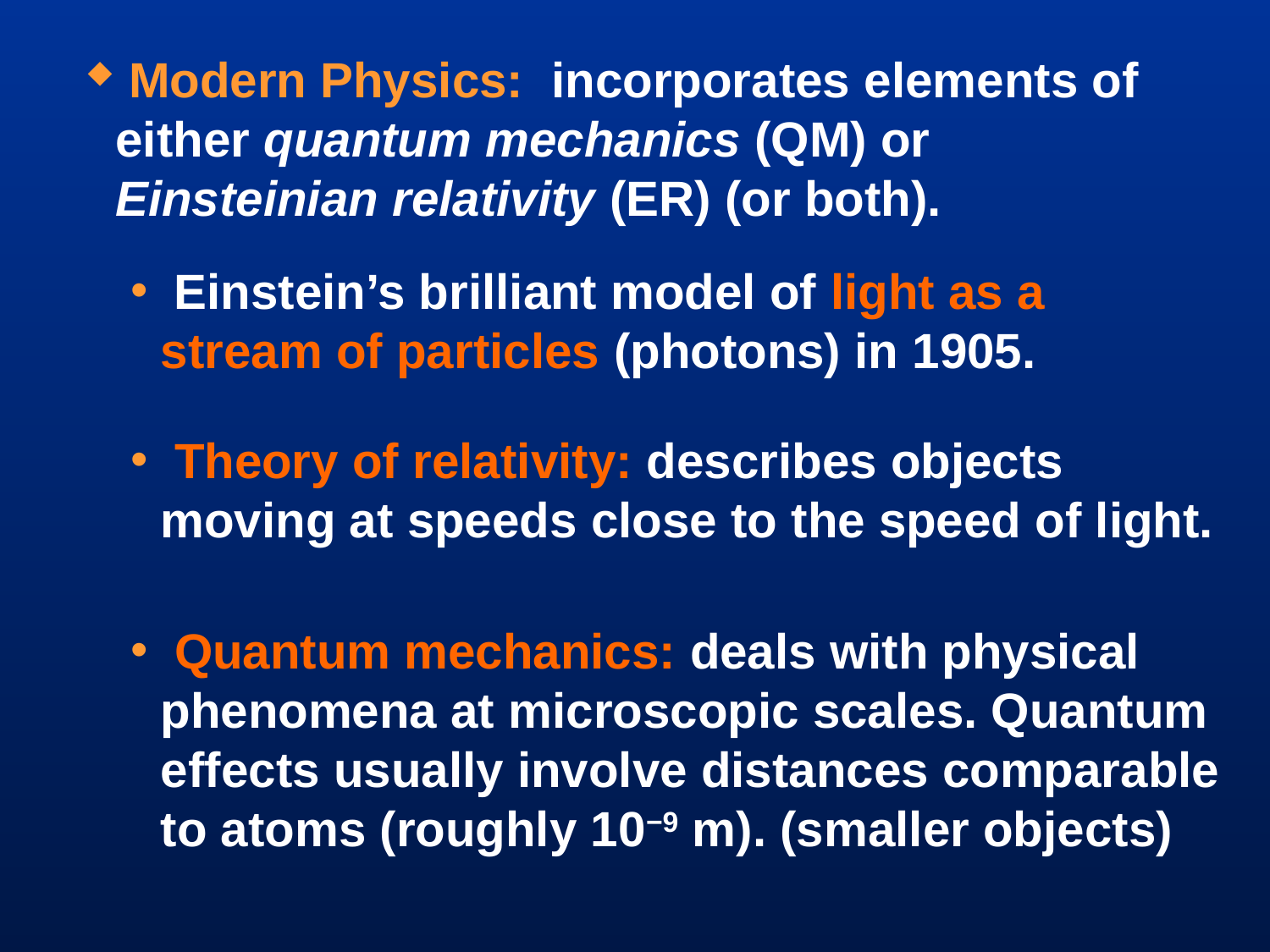

Modern Physics:  incorporates elements of either quantum mechanics (QM) or  Einsteinian relativity (ER) (or both).
 Einstein’s brilliant model of light as a stream of particles (photons) in 1905.
 Theory of relativity: describes objects moving at speeds close to the speed of light.
 Quantum mechanics: deals with physical phenomena at microscopic scales. Quantum effects usually involve distances comparable to atoms (roughly 10−9 m). (smaller objects)